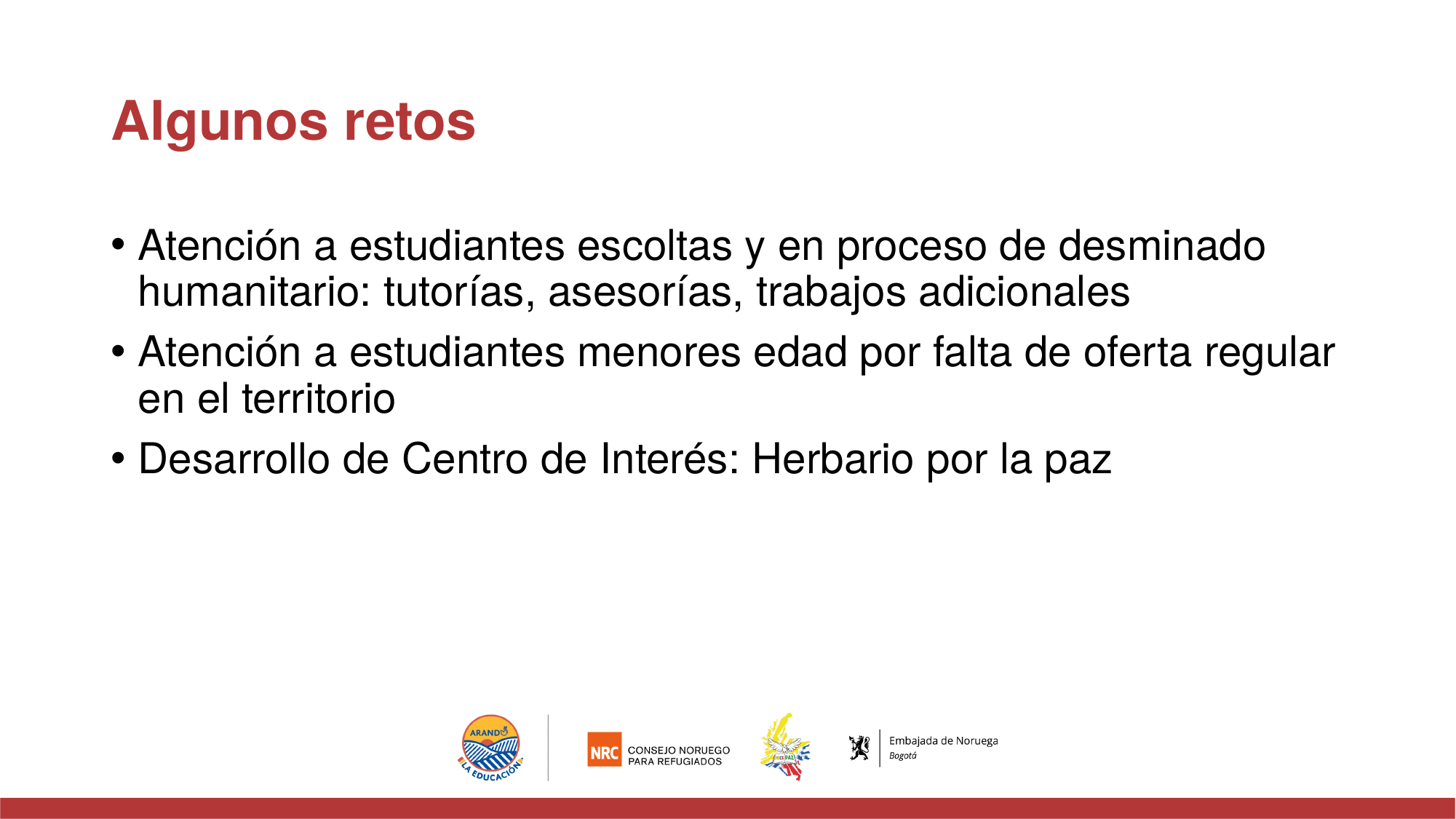

# Algunos retos
Atención a estudiantes escoltas y en proceso de desminado humanitario: tutorías, asesorías, trabajos adicionales
Atención a estudiantes menores edad por falta de oferta regular en el territorio
Desarrollo de Centro de Interés: Herbario por la paz